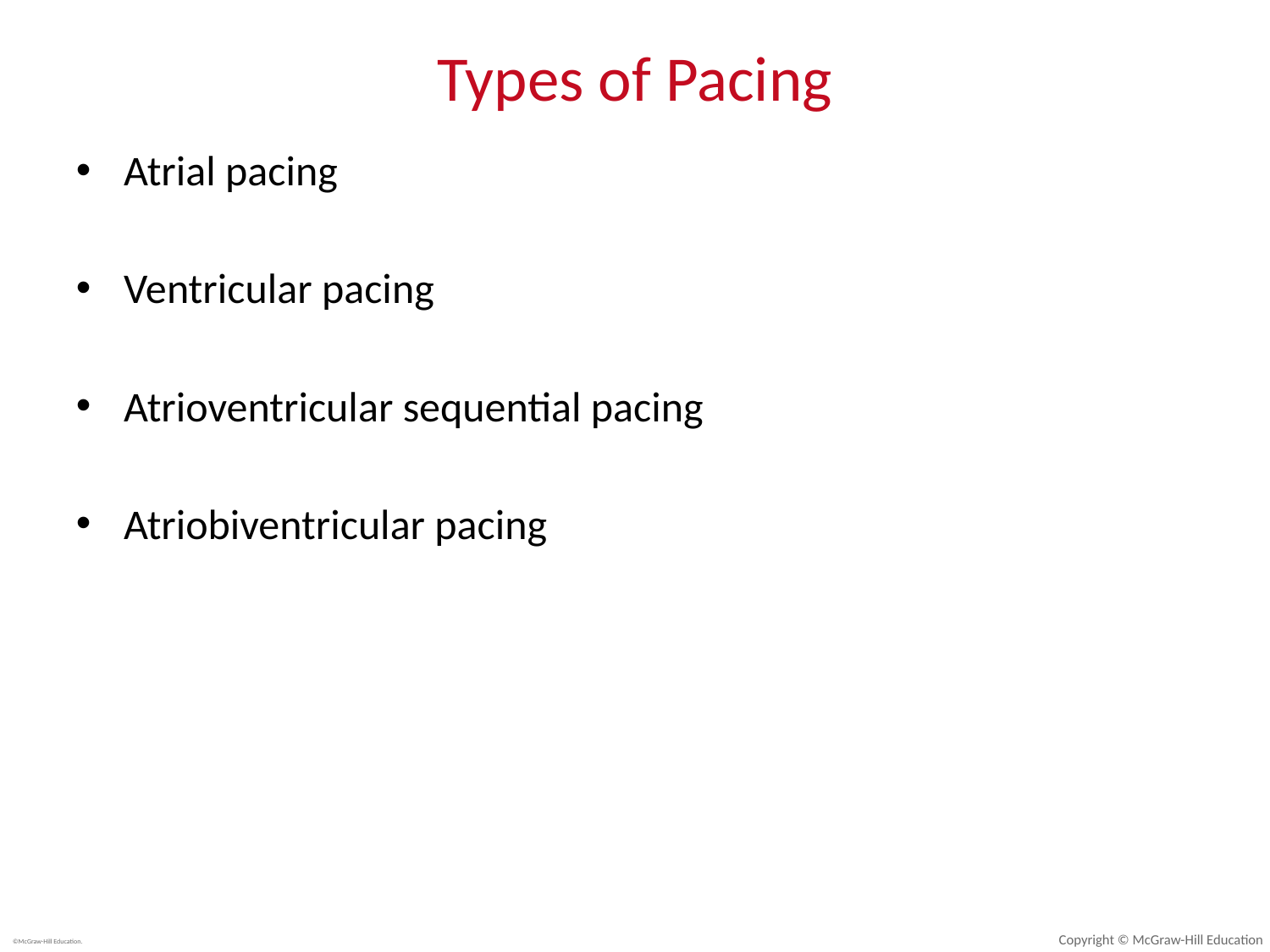

# Types of Pacing
Atrial pacing
Ventricular pacing
Atrioventricular sequential pacing
Atriobiventricular pacing

Copyright © McGraw-Hill Education